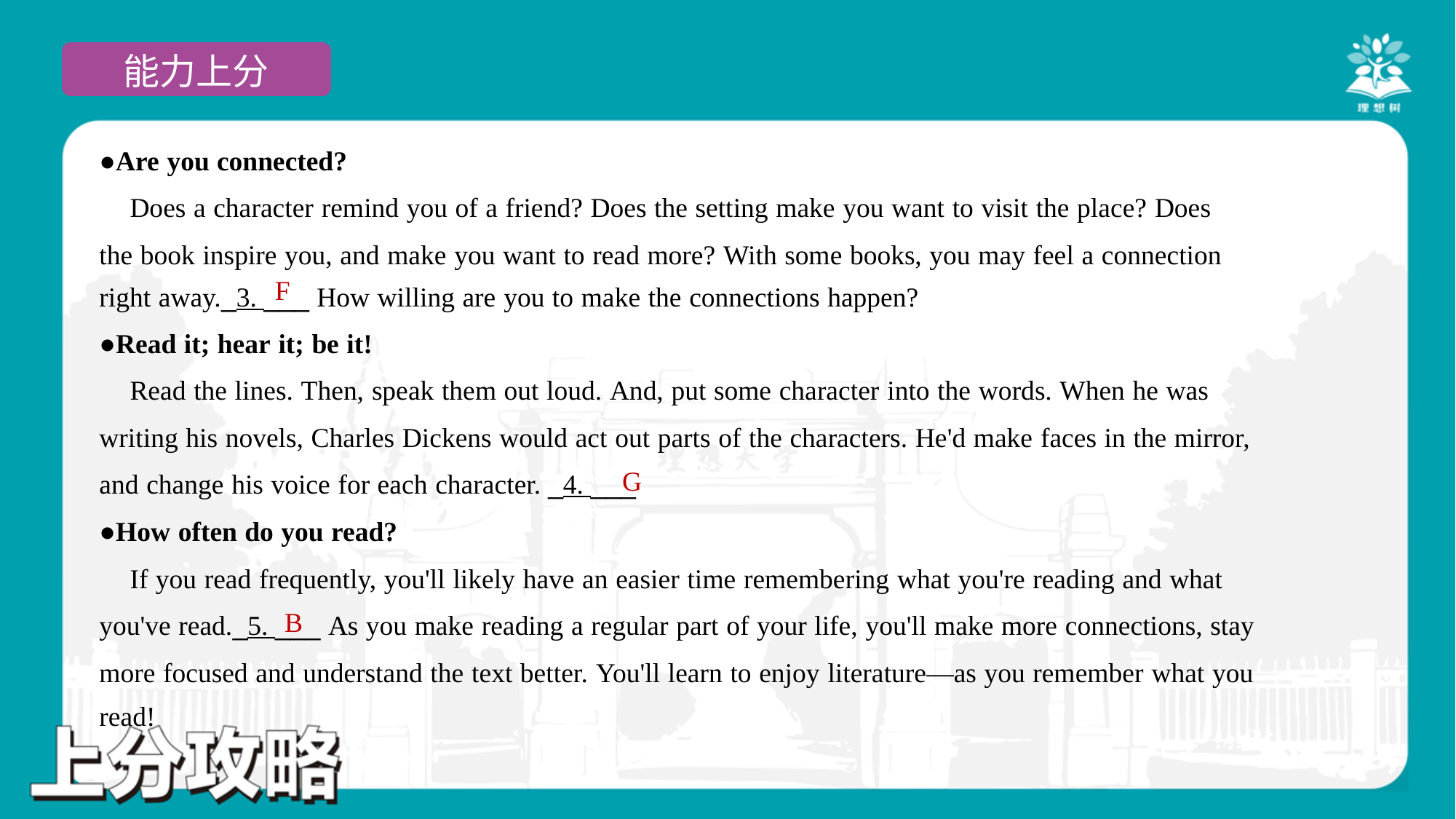

●Are you connected?
    Does a character remind you of a friend? Does the setting make you want to visit the place? Does
the book inspire you, and make you want to read more? With some books, you may feel a connection
right away._3. ___ How willing are you to make the connections happen?
F
●Read it; hear it; be it!
    Read the lines. Then, speak them out loud. And, put some character into the words. When he was
writing his novels, Charles Dickens would act out parts of the characters. He'd make faces in the mirror,
and change his voice for each character. _4. ___
●How often do you read?
    If you read frequently, you'll likely have an easier time remembering what you're reading and what
you've read._5. ___ As you make reading a regular part of your life, you'll make more connections, stay
more focused and understand the text better. You'll learn to enjoy literature—as you remember what you
read!
G
B